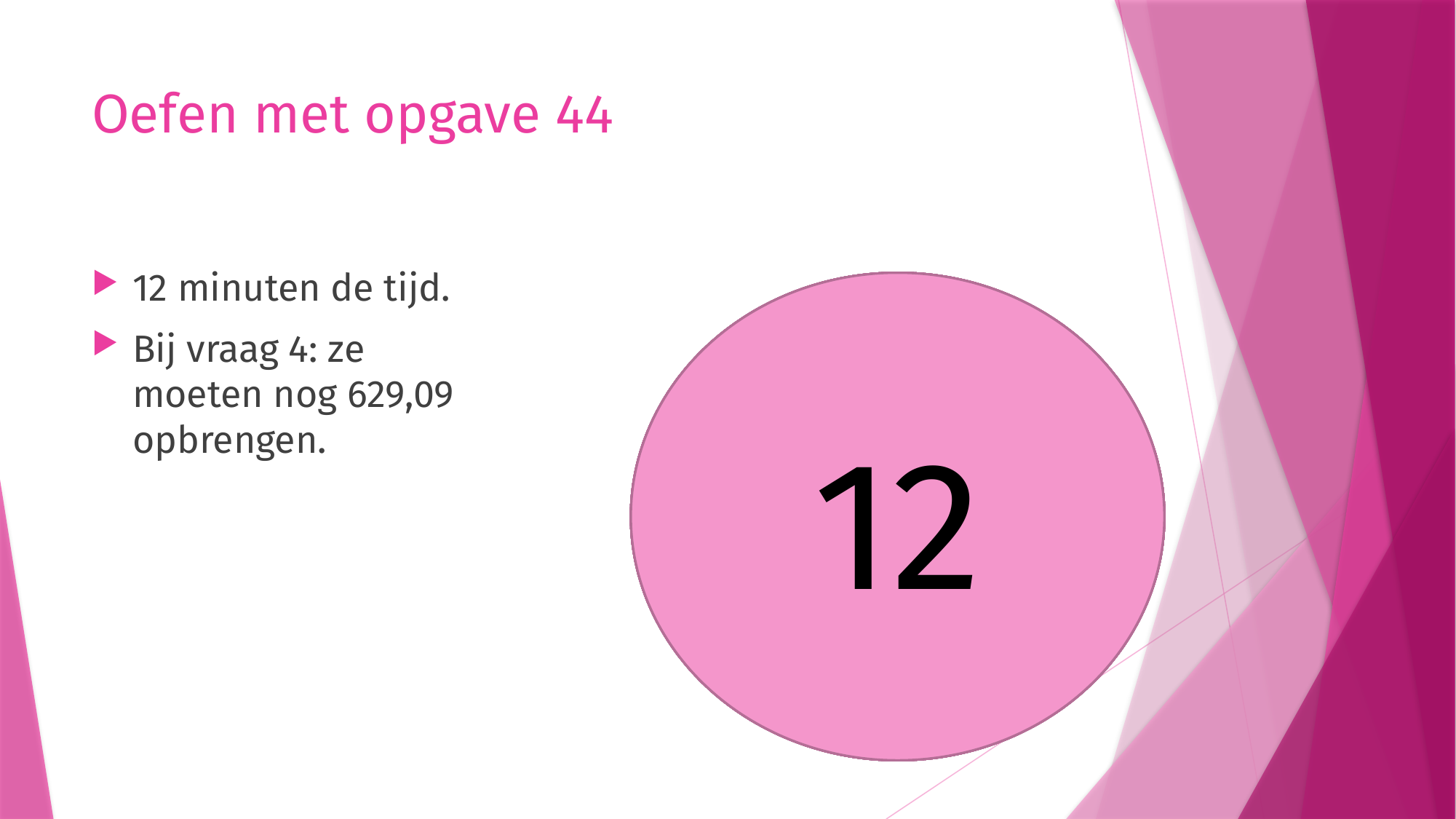

# Oefen met opgave 44
12 minuten de tijd.
Bij vraag 4: ze moeten nog 629,09 opbrengen.
9
10
11
12
8
5
6
7
4
3
1
2